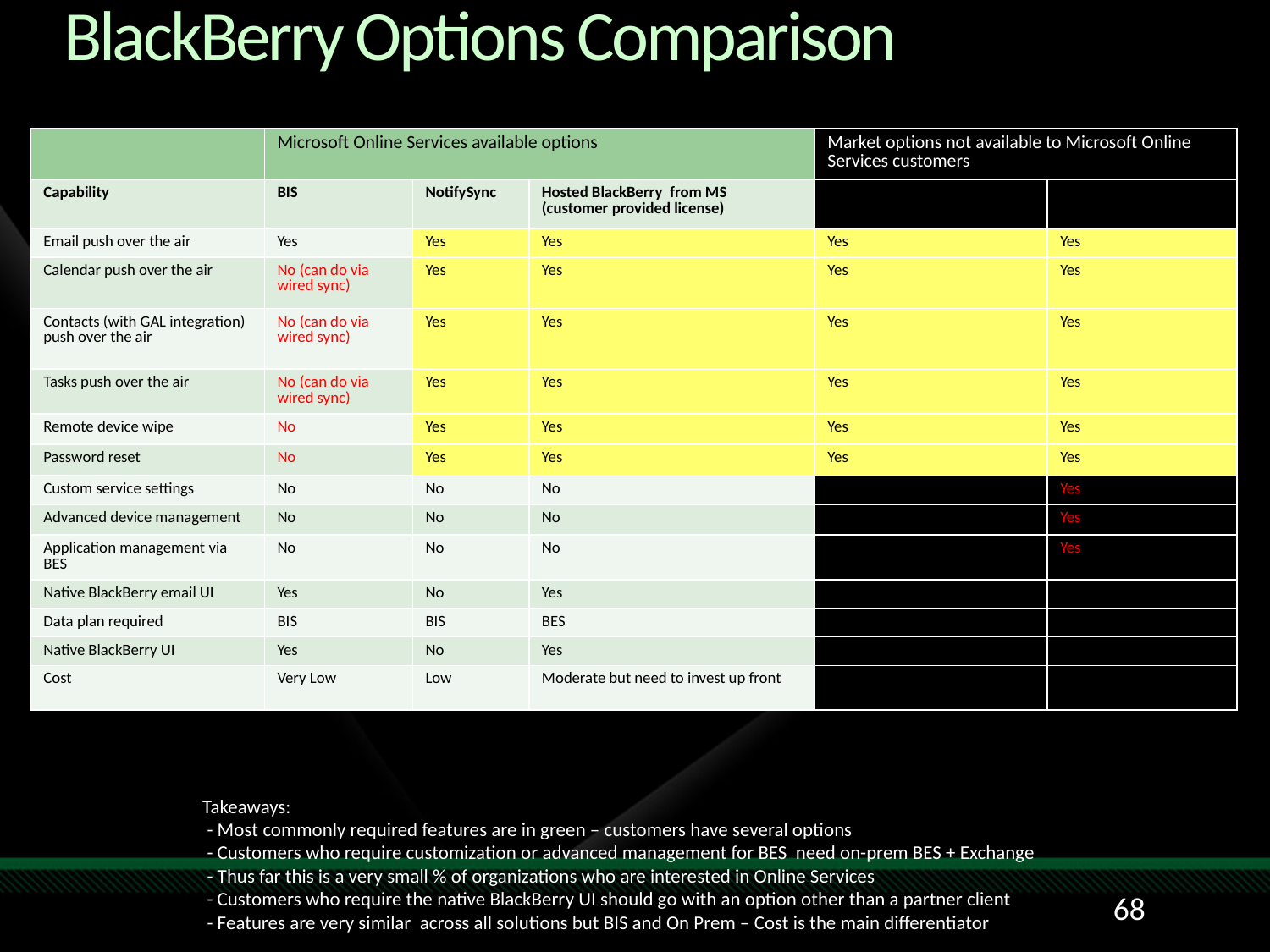

# BlackBerry Options Comparison
|  | Microsoft Online Services available options |  |  | Market options not available to Microsoft Online Services customers |  |
| --- | --- | --- | --- | --- | --- |
| Capability | BIS | NotifySync | Hosted BlackBerry from MS (customer provided license) | Hosted BlackBerry (hoster provided license) | On Premise BES |
| Email push over the air | Yes | Yes | Yes | Yes | Yes |
| Calendar push over the air | No (can do via wired sync) | Yes | Yes | Yes | Yes |
| Contacts (with GAL integration) push over the air | No (can do via wired sync) | Yes | Yes | Yes | Yes |
| Tasks push over the air | No (can do via wired sync) | Yes | Yes | Yes | Yes |
| Remote device wipe | No | Yes | Yes | Yes | Yes |
| Password reset | No | Yes | Yes | Yes | Yes |
| Custom service settings | No | No | No | No | Yes |
| Advanced device management | No | No | No | No | Yes |
| Application management via BES | No | No | No | No | Yes |
| Native BlackBerry email UI | Yes | No | Yes | Yes | Yes |
| Data plan required | BIS | BIS | BES | BES | BES |
| Native BlackBerry UI | Yes | No | Yes | Yes | Yes |
| Cost | Very Low | Low | Moderate but need to invest up front | Moderate | Moderate but need to invest up front |
Takeaways:
 - Most commonly required features are in green – customers have several options
 - Customers who require customization or advanced management for BES  need on-prem BES + Exchange
 - Thus far this is a very small % of organizations who are interested in Online Services
 - Customers who require the native BlackBerry UI should go with an option other than a partner client
 - Features are very similar  across all solutions but BIS and On Prem – Cost is the main differentiator
68